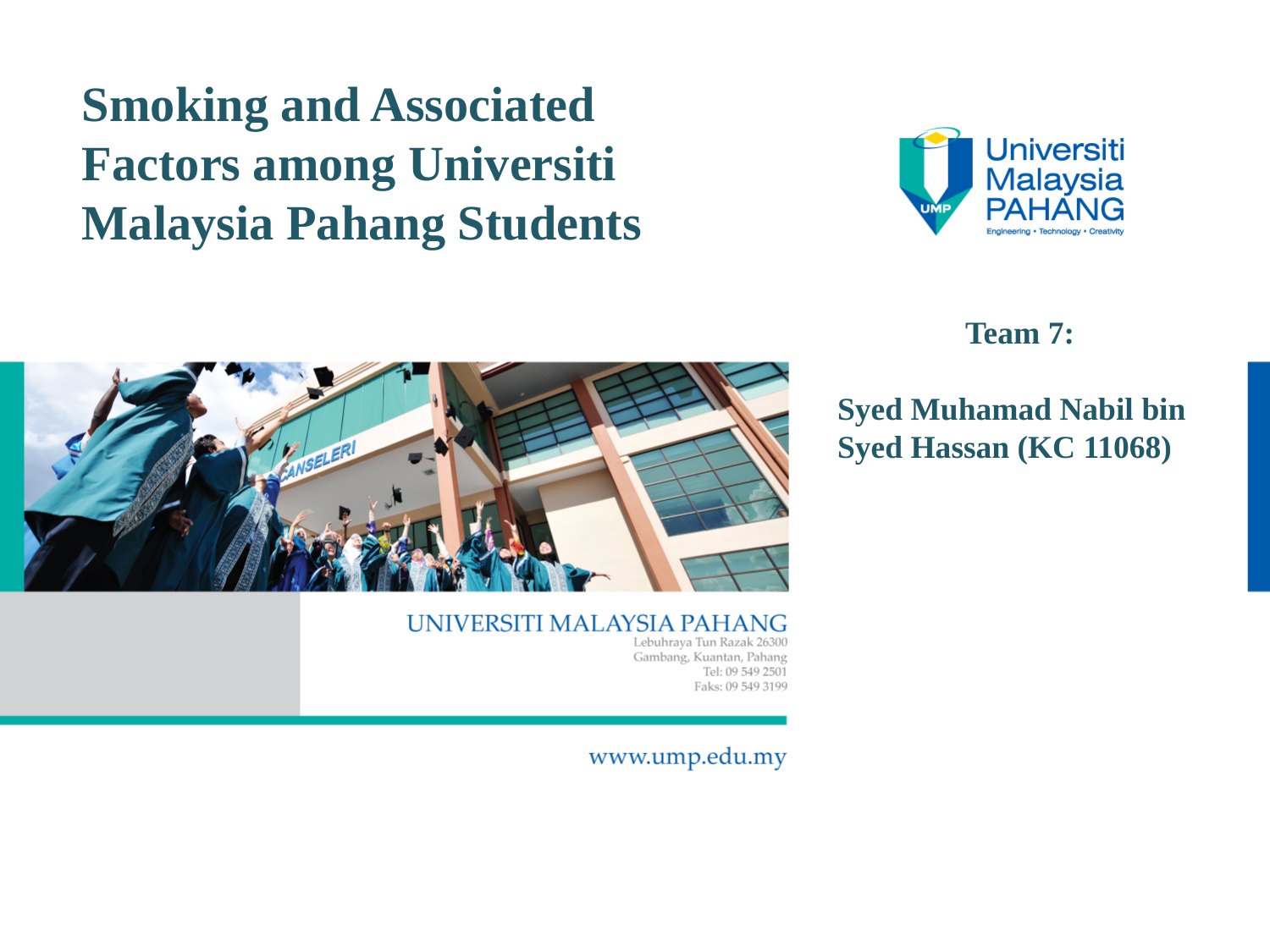

Smoking and Associated Factors among Universiti Malaysia Pahang Students

Team 7:

Syed Muhamad Nabil bin Syed Hassan (KC 11068)